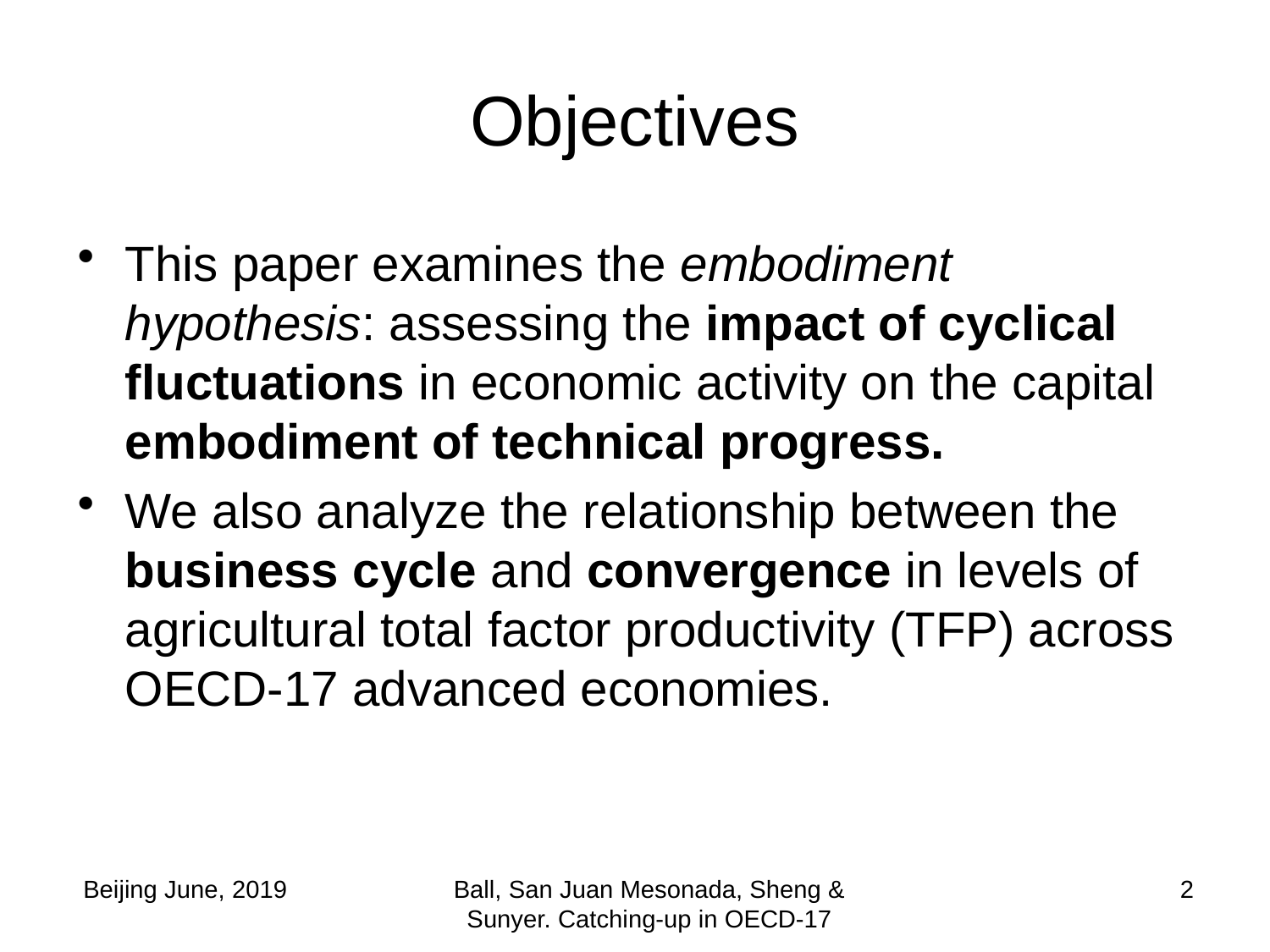

# Objectives
This paper examines the embodiment hypothesis: assessing the impact of cyclical fluctuations in economic activity on the capital embodiment of technical progress.
We also analyze the relationship between the business cycle and convergence in levels of agricultural total factor productivity (TFP) across OECD-17 advanced economies.
 Beijing June, 2019
Ball, San Juan Mesonada, Sheng & Sunyer. Catching-up in OECD-17
2